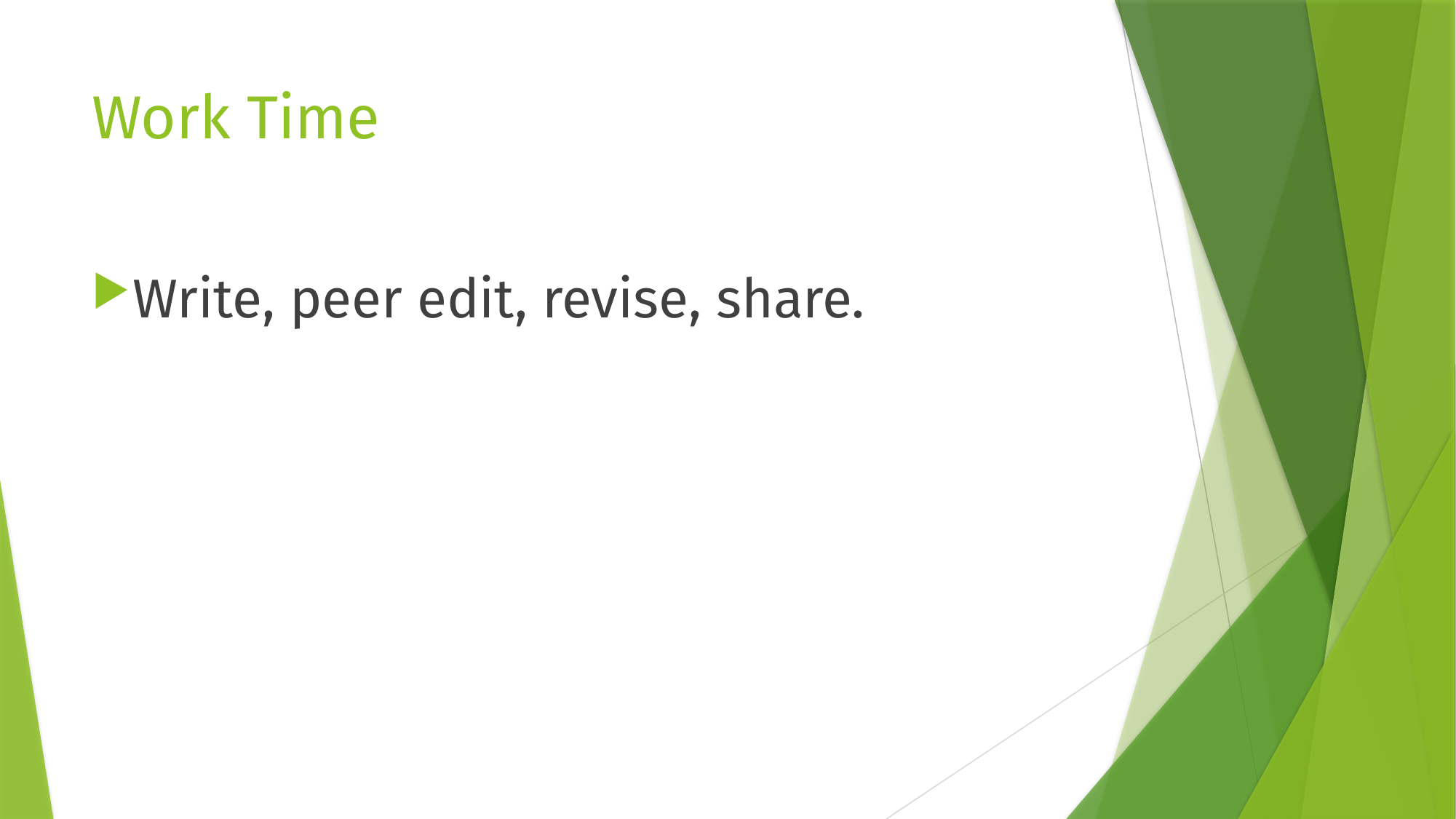

# Work Time
Write, peer edit, revise, share.